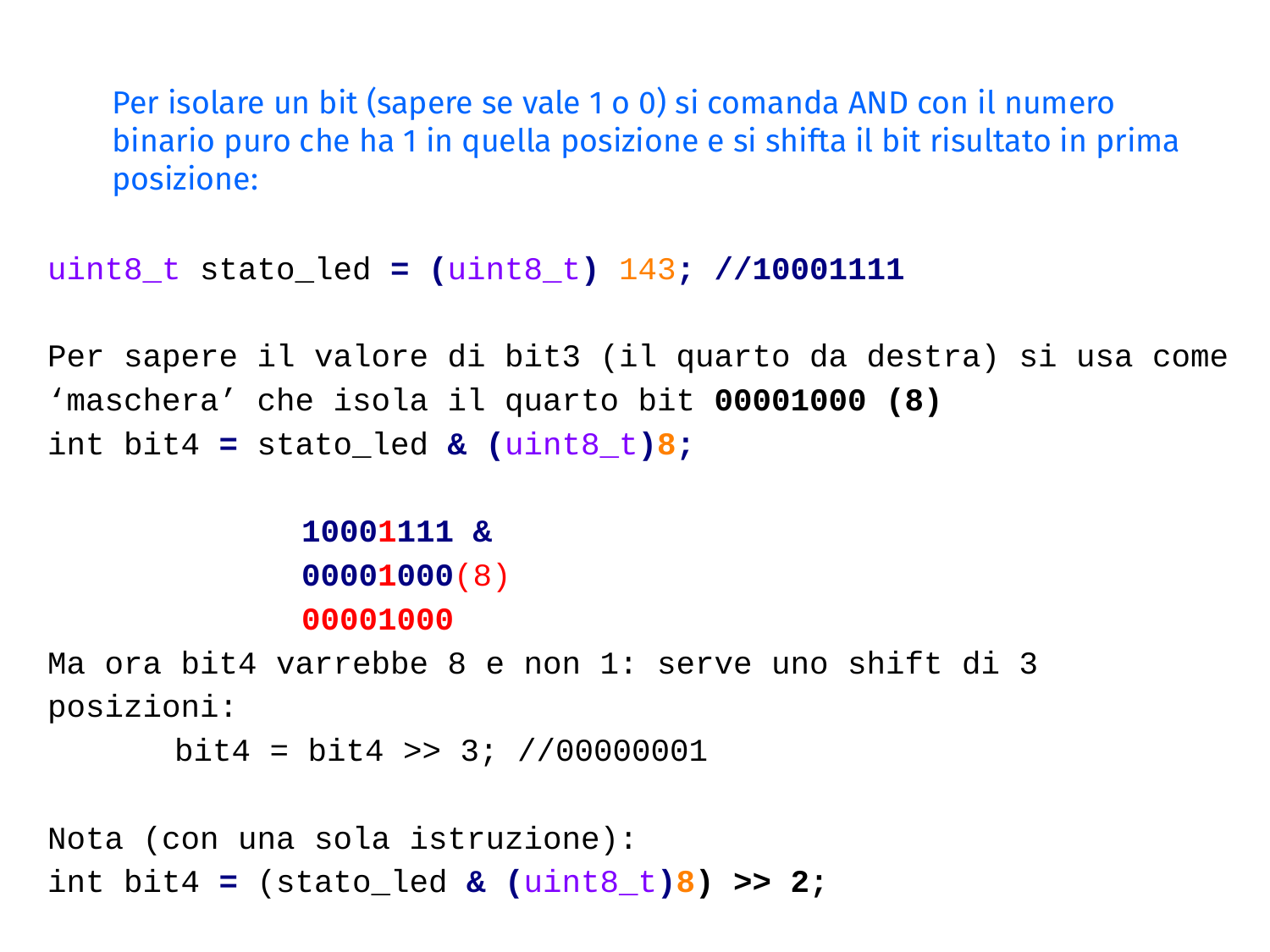

Per isolare un bit (sapere se vale 1 o 0) si comanda AND con il numero binario puro che ha 1 in quella posizione e si shifta il bit risultato in prima posizione:
uint8_t stato_led = (uint8_t) 143; //10001111

Per sapere il valore di bit3 (il quarto da destra) si usa come ‘maschera’ che isola il quarto bit 00001000 (8)
int bit4 = stato_led & (uint8_t)8;

		10001111 &
		00001000(8)
            	00001000
Ma ora bit4 varrebbe 8 e non 1: serve uno shift di 3 posizioni:
	bit4 = bit4 >> 3; //00000001

Nota (con una sola istruzione):
int bit4 = (stato_led & (uint8_t)8) >> 2;